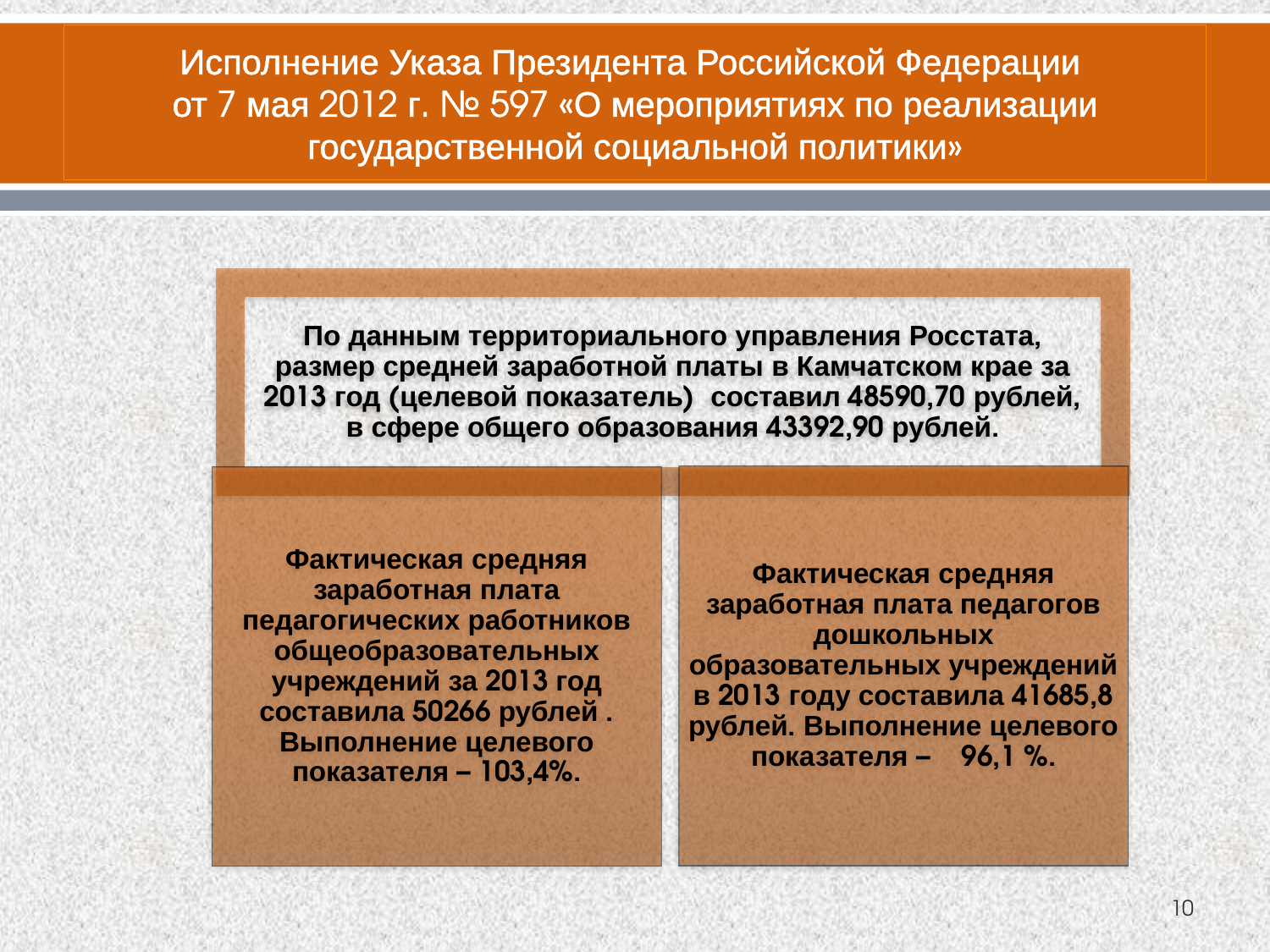

# Исполнение Указа Президента Российской Федерации от 7 мая 2012 г. № 597 «О мероприятиях по реализации государственной социальной политики»
По данным территориального управления Росстата, размер средней заработной платы в Камчатском крае за 2013 год (целевой показатель)  составил 48590,70 рублей, в сфере общего образования 43392,90 рублей.
Фактическая средняя заработная плата педагогических работников общеобразовательных учреждений за 2013 год составила 50266 рублей . Выполнение целевого показателя – 103,4%.
Фактическая средняя заработная плата педагогов дошкольных образовательных учреждений в 2013 году составила 41685,8 рублей. Выполнение целевого показателя –    96,1 %.
10